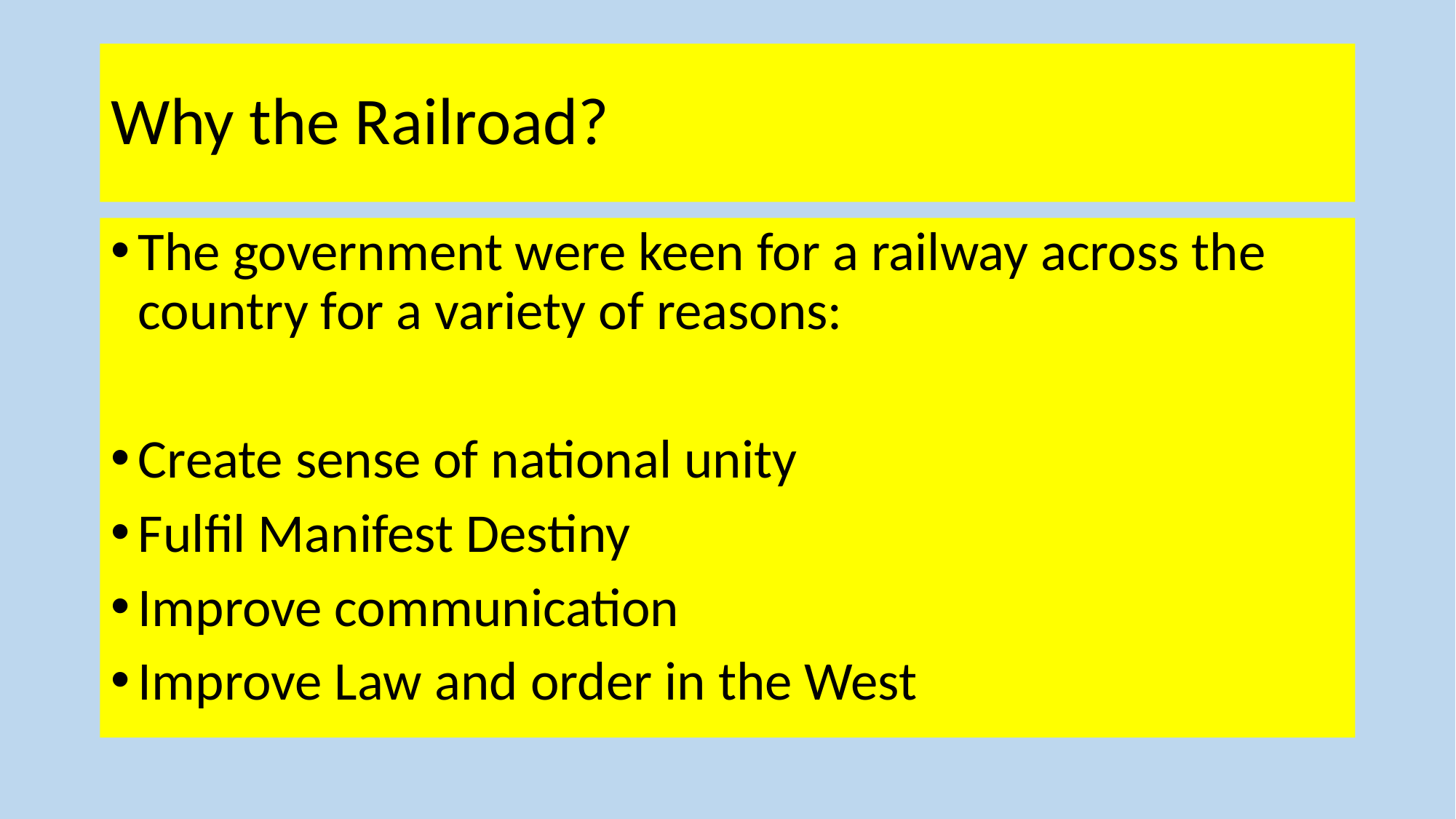

# Why the Railroad?
The government were keen for a railway across the country for a variety of reasons:

Create sense of national unity
Fulfil Manifest Destiny
Improve communication
Improve Law and order in the West